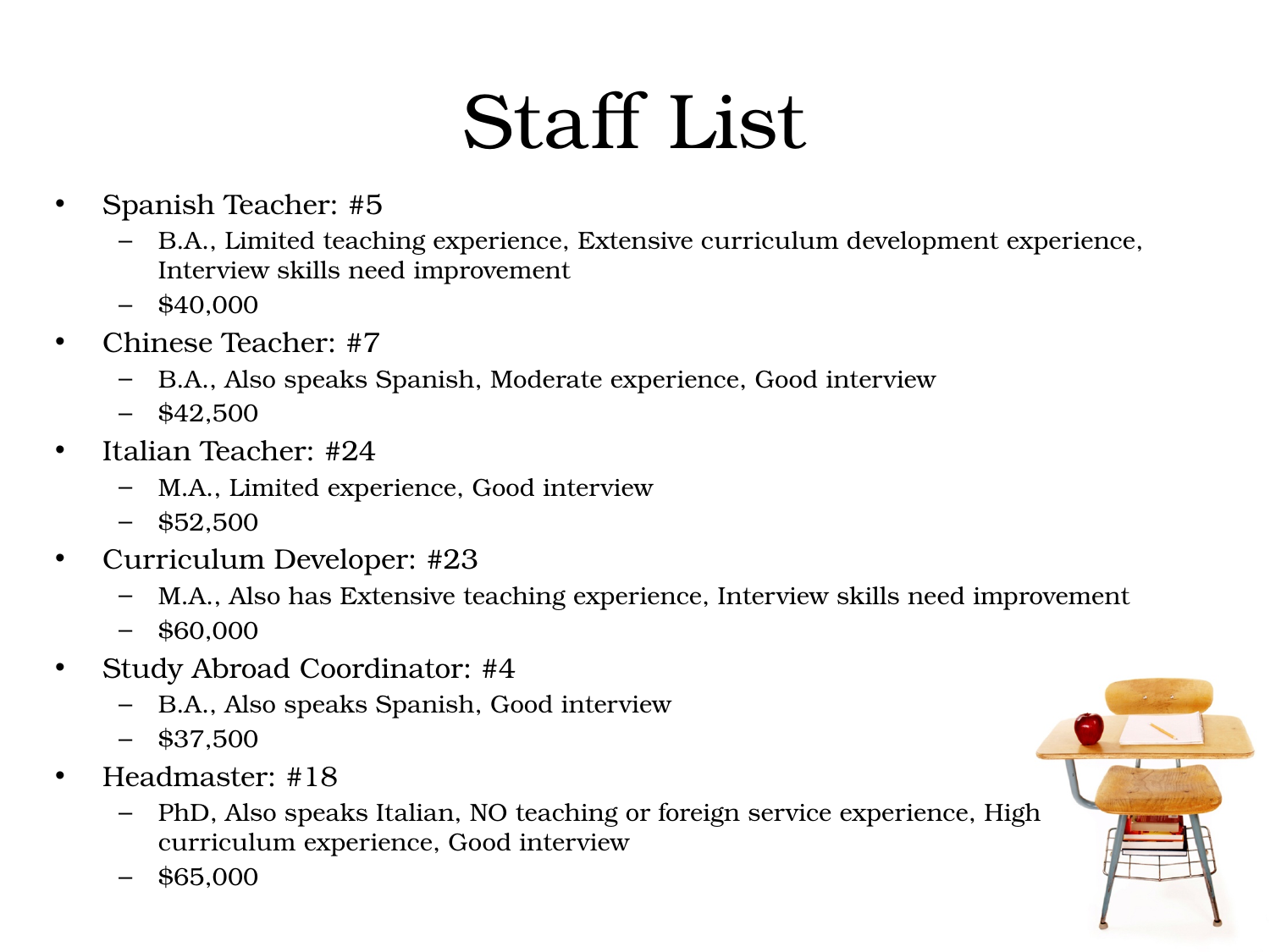

# Staff List
Spanish Teacher: #5
B.A., Limited teaching experience, Extensive curriculum development experience, Interview skills need improvement
$40,000
Chinese Teacher: #7
B.A., Also speaks Spanish, Moderate experience, Good interview
$42,500
Italian Teacher: #24
M.A., Limited experience, Good interview
$52,500
Curriculum Developer: #23
M.A., Also has Extensive teaching experience, Interview skills need improvement
$60,000
Study Abroad Coordinator: #4
B.A., Also speaks Spanish, Good interview
$37,500
Headmaster: #18
PhD, Also speaks Italian, NO teaching or foreign service experience, High           curriculum experience, Good interview
$65,000